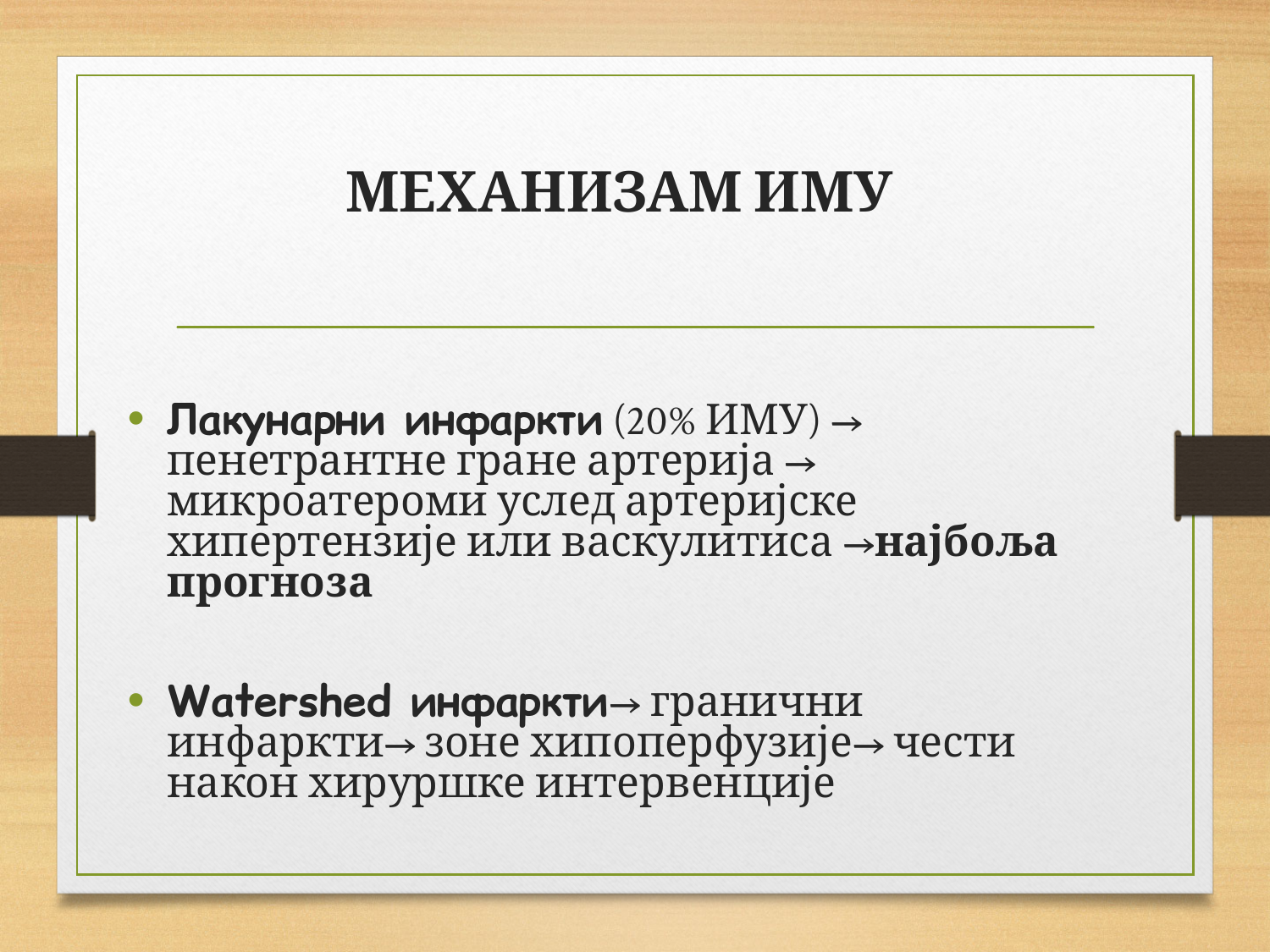

# МЕХАНИЗАМ ИМУ

Лакунарни инфаркти (20% ИМУ) → пенетрантне гране артерија → микроатероми услед артеријске хипертензије или васкулитиса →најбоља прогноза

Wаtеrshed инфаркти→ гранични инфаркти→ зоне хипоперфузије→ чести након хируршке интервенције